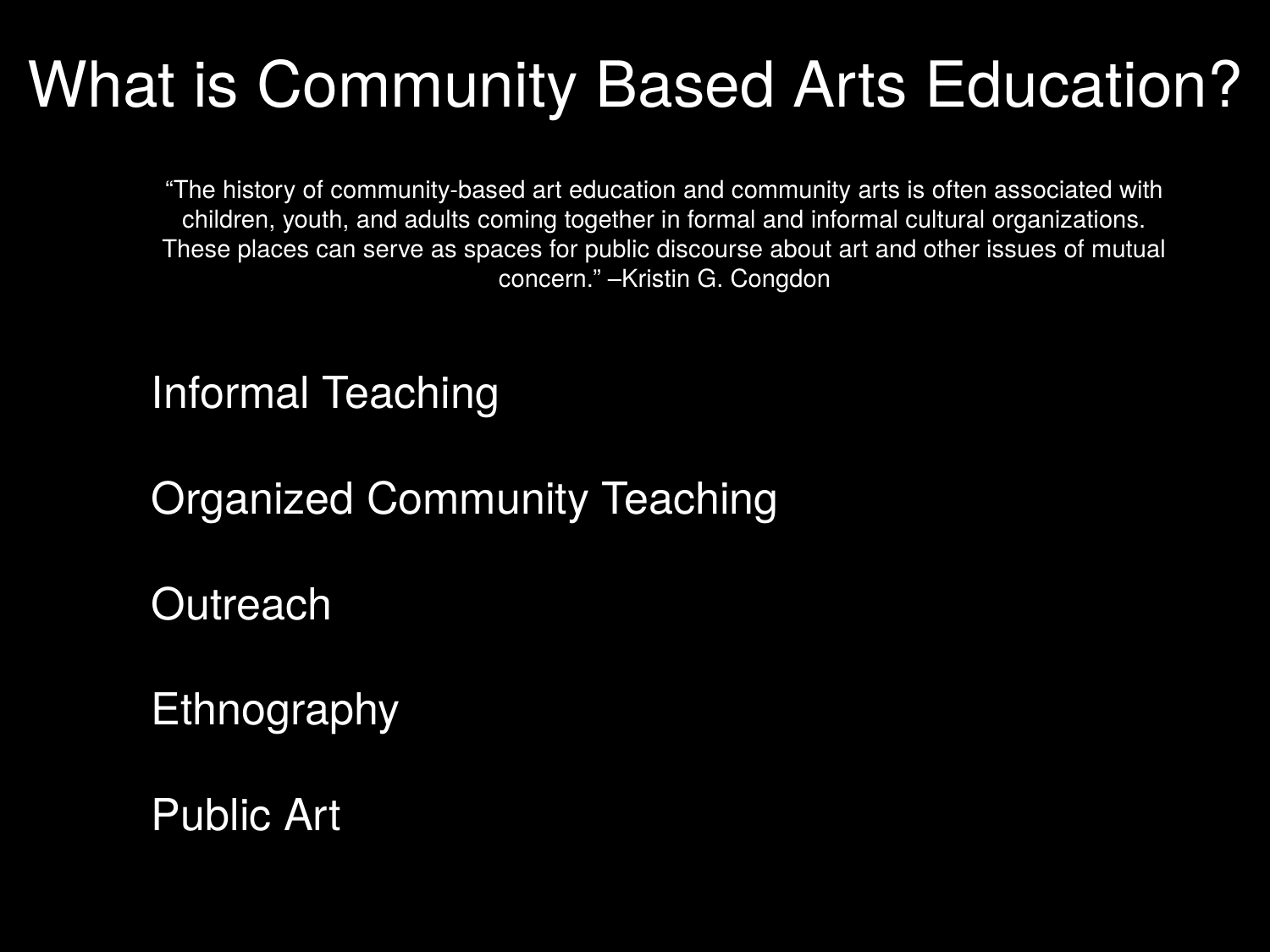

What is Community Based Arts Education?

“The history of community-based art education and community arts is often associated with children, youth, and adults coming together in formal and informal cultural organizations. These places can serve as spaces for public discourse about art and other issues of mutual concern.” –Kristin G. Congdon
Informal Teaching

Organized Community Teaching

Outreach

Ethnography

Public Art